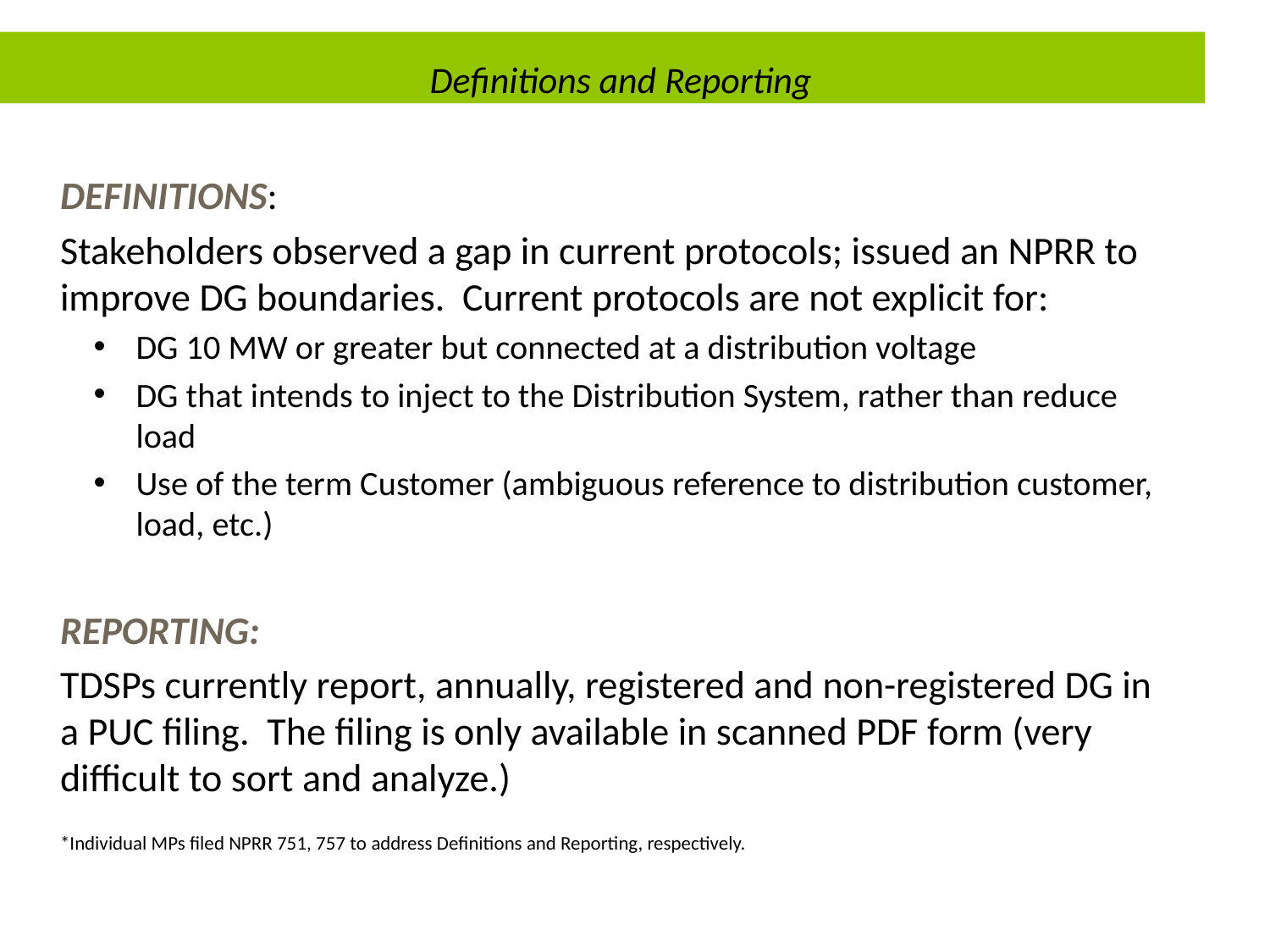

# Definitions and Reporting
Definitions:
Stakeholders observed a gap in current protocols; issued an NPRR to improve DG boundaries.  Current protocols are not explicit for:
DG 10 MW or greater but connected at a distribution voltage
DG that intends to inject to the Distribution System, rather than reduce load
Use of the term Customer (ambiguous reference to distribution customer, load, etc.)

Reporting:
TDSPs currently report, annually, registered and non-registered DG in a PUC filing.  The filing is only available in scanned PDF form (very difficult to sort and analyze.)

*Individual MPs filed NPRR 751, 757 to address Definitions and Reporting, respectively.